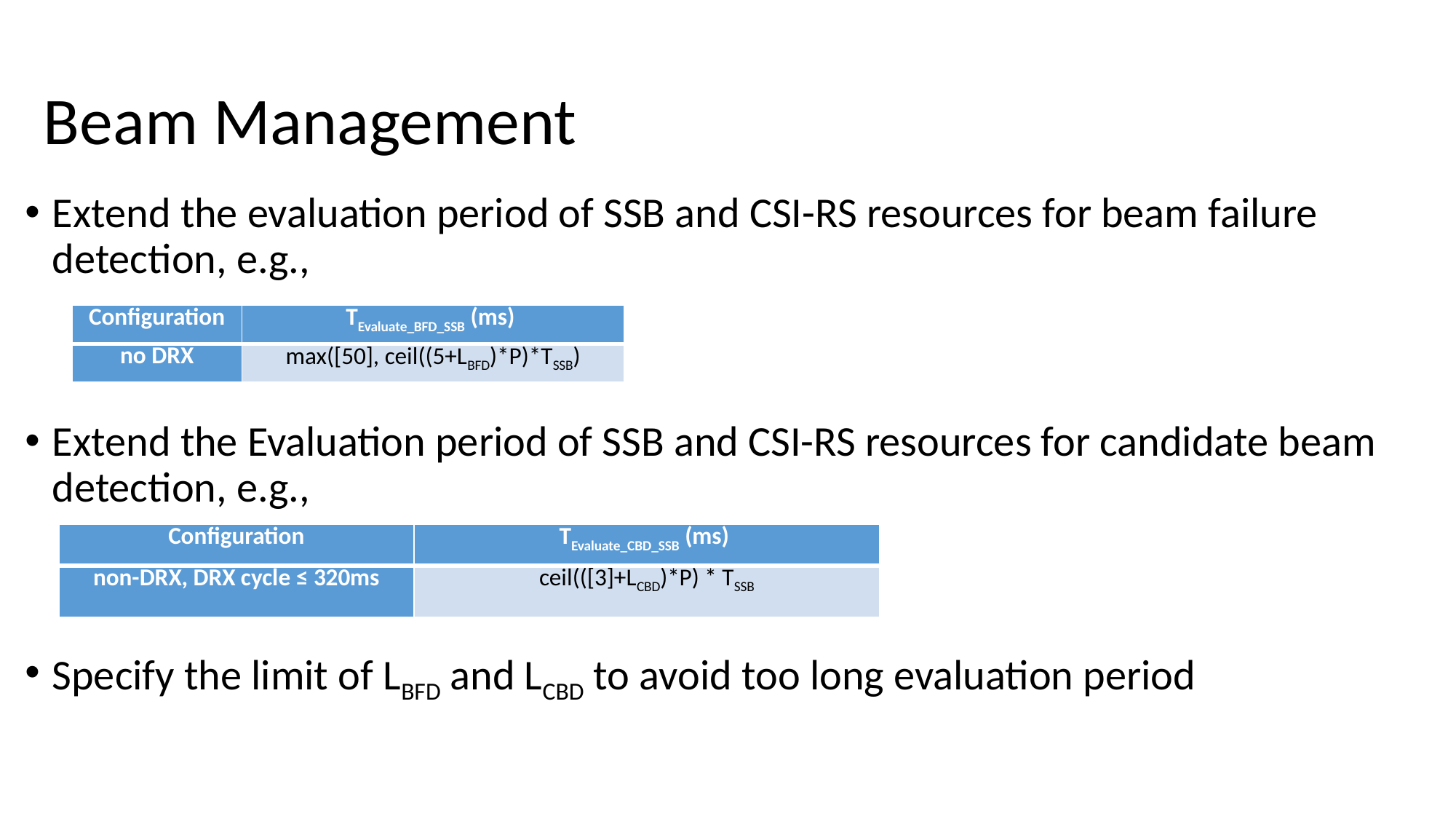

# Beam Management
Extend the evaluation period of SSB and CSI-RS resources for beam failure detection, e.g.,

Extend the Evaluation period of SSB and CSI-RS resources for candidate beam detection, e.g.,

Specify the limit of LBFD and LCBD to avoid too long evaluation period

| Configuration | TEvaluate\_BFD\_SSB (ms) |
| --- | --- |
| no DRX | max([50], ceil((5+LBFD)\*P)\*TSSB) |
| Configuration | TEvaluate\_CBD\_SSB (ms) |
| --- | --- |
| non-DRX, DRX cycle ≤ 320ms | ceil(([3]+LCBD)\*P) \* TSSB |